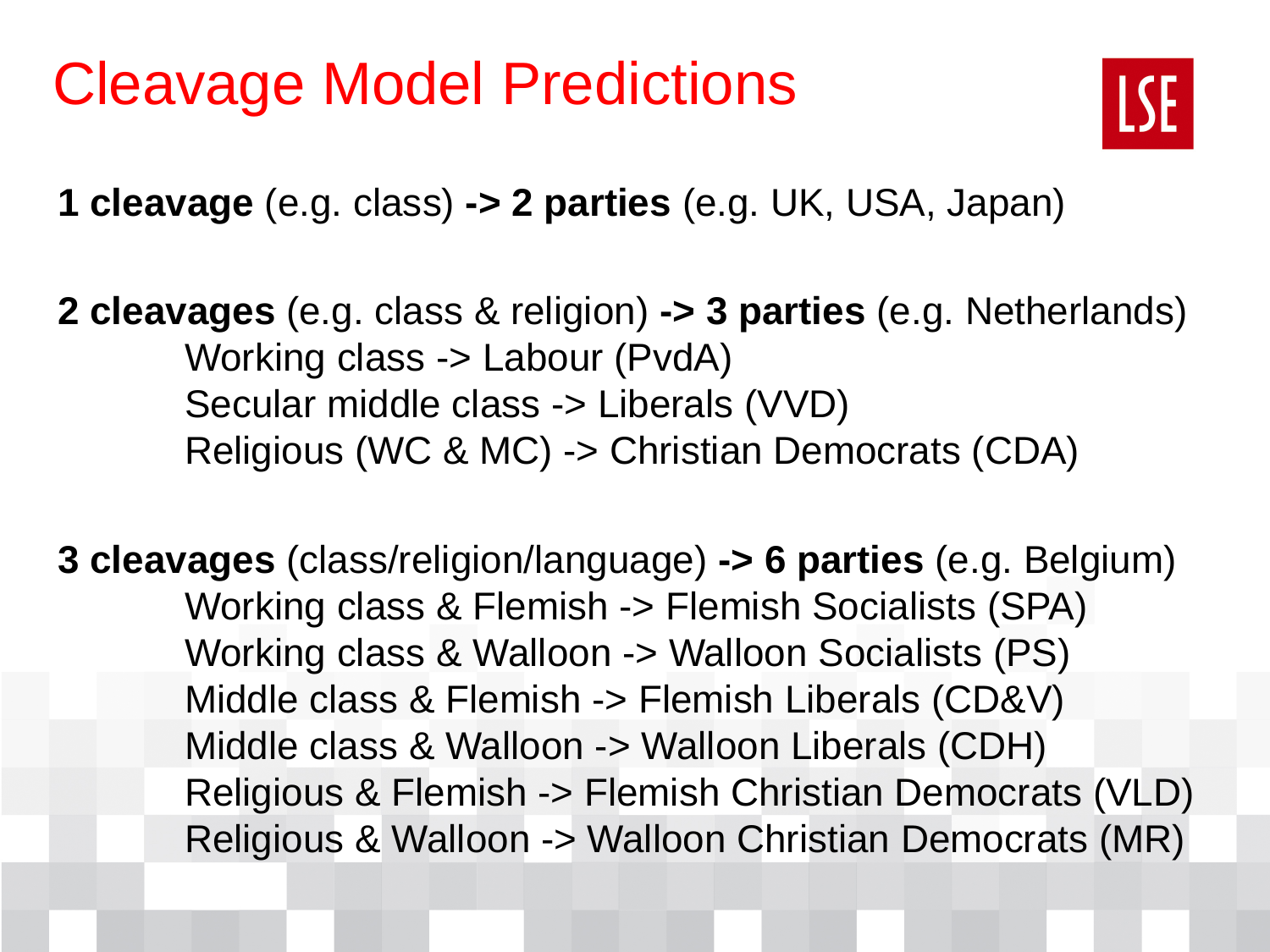

Cleavage Model Predictions
1 cleavage (e.g. class) -> 2 parties (e.g. UK, USA, Japan)

2 cleavages (e.g. class & religion) -> 3 parties (e.g. Netherlands)
	Working class -> Labour (PvdA)
	Secular middle class -> Liberals (VVD)
	Religious (WC & MC) -> Christian Democrats (CDA)

3 cleavages (class/religion/language) -> 6 parties (e.g. Belgium)
	Working class & Flemish -> Flemish Socialists (SPA)
	Working class & Walloon -> Walloon Socialists (PS)
	Middle class & Flemish -> Flemish Liberals (CD&V)
	Middle class & Walloon -> Walloon Liberals (CDH)
	Religious & Flemish -> Flemish Christian Democrats (VLD)
	Religious & Walloon -> Walloon Christian Democrats (MR)